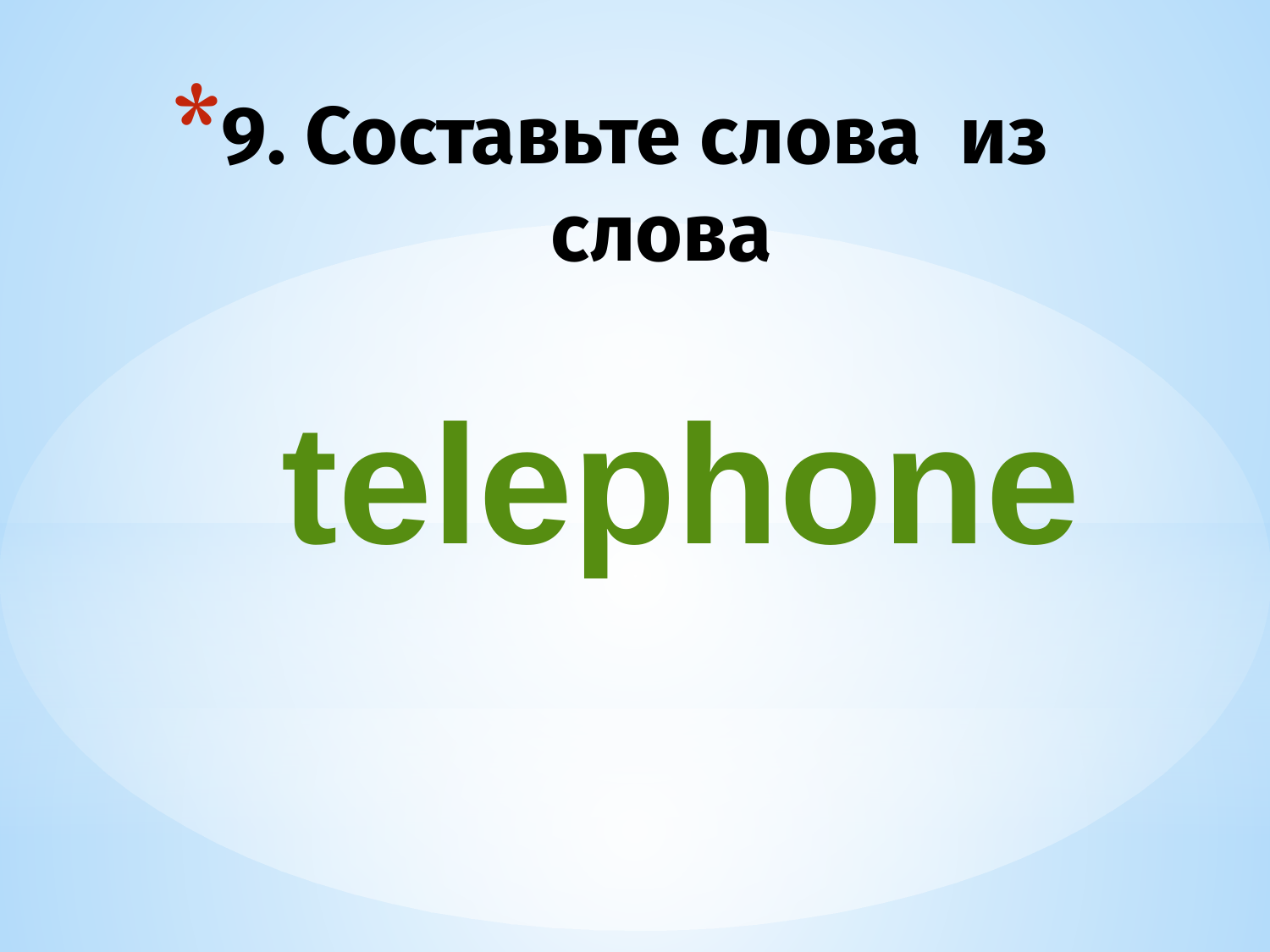

# 9. Составьте слова  из    слова telephone